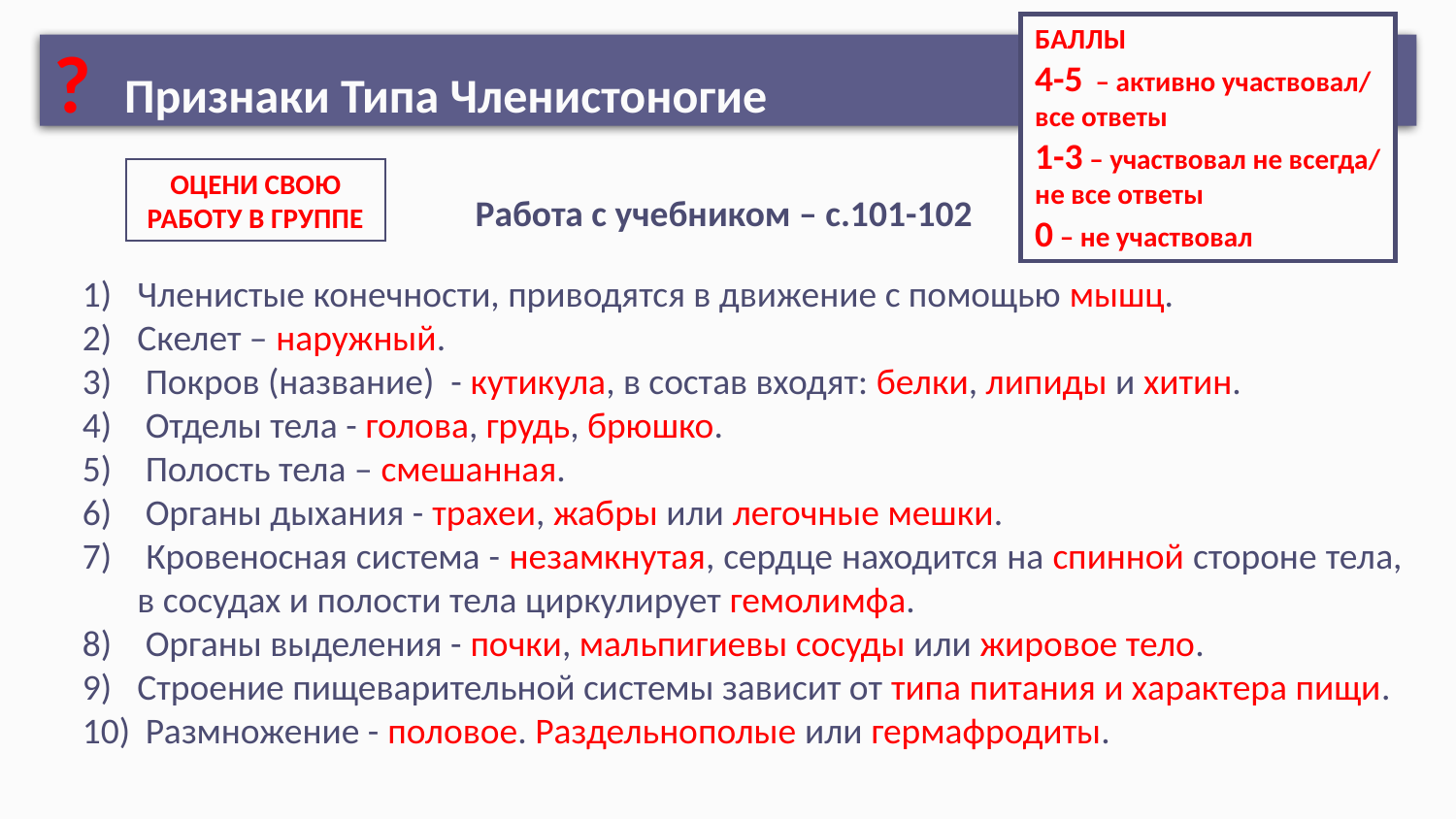

БАЛЛЫ
4-5  – активно участвовал/ все ответы
1-3 – участвовал не всегда/ не все ответы
0 – не участвовал
?   Признаки Типа Членистоногие
ОЦЕНИ СВОЮ
РАБОТУ В ГРУППЕ
Работа с учебником – с.101-102
Членистые конечности, приводятся в движение с помощью мышц.
Скелет – наружный.
 Покров (название)  - кутикула, в состав входят: белки, липиды и хитин.
 Отделы тела - голова, грудь, брюшко.
 Полость тела – смешанная.
 Органы дыхания - трахеи, жабры или легочные мешки.
 Кровеносная система - незамкнутая, сердце находится на спинной стороне тела, в сосудах и полости тела циркулирует гемолимфа.
 Органы выделения - почки, мальпигиевы сосуды или жировое тело.
Строение пищеварительной системы зависит от типа питания и характера пищи.
 Размножение - половое. Раздельнополые или гермафродиты.